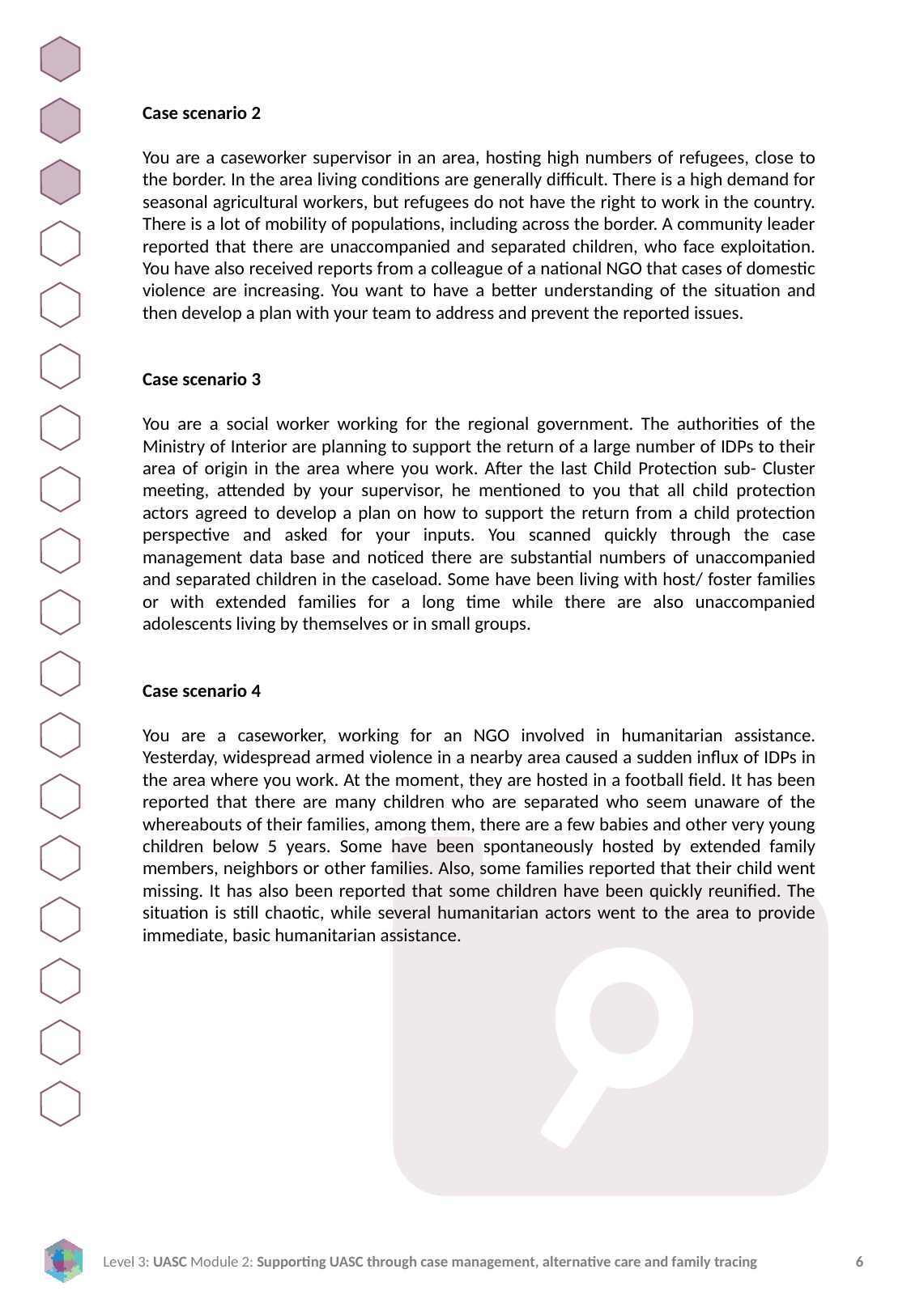

Case scenario 2

You are a caseworker supervisor in an area, hosting high numbers of refugees, close to the border. In the area living conditions are generally difficult. There is a high demand for seasonal agricultural workers, but refugees do not have the right to work in the country. There is a lot of mobility of populations, including across the border. A community leader reported that there are unaccompanied and separated children, who face exploitation. You have also received reports from a colleague of a national NGO that cases of domestic violence are increasing. You want to have a better understanding of the situation and then develop a plan with your team to address and prevent the reported issues.

Case scenario 3

You are a social worker working for the regional government. The authorities of the Ministry of Interior are planning to support the return of a large number of IDPs to their area of origin in the area where you work. After the last Child Protection sub- Cluster meeting, attended by your supervisor, he mentioned to you that all child protection actors agreed to develop a plan on how to support the return from a child protection perspective and asked for your inputs. You scanned quickly through the case management data base and noticed there are substantial numbers of unaccompanied and separated children in the caseload. Some have been living with host/ foster families or with extended families for a long time while there are also unaccompanied adolescents living by themselves or in small groups.

Case scenario 4

You are a caseworker, working for an NGO involved in humanitarian assistance. Yesterday, widespread armed violence in a nearby area caused a sudden influx of IDPs in the area where you work. At the moment, they are hosted in a football field. It has been reported that there are many children who are separated who seem unaware of the whereabouts of their families, among them, there are a few babies and other very young children below 5 years. Some have been spontaneously hosted by extended family members, neighbors or other families. Also, some families reported that their child went missing. It has also been reported that some children have been quickly reunified. The situation is still chaotic, while several humanitarian actors went to the area to provide immediate, basic humanitarian assistance.